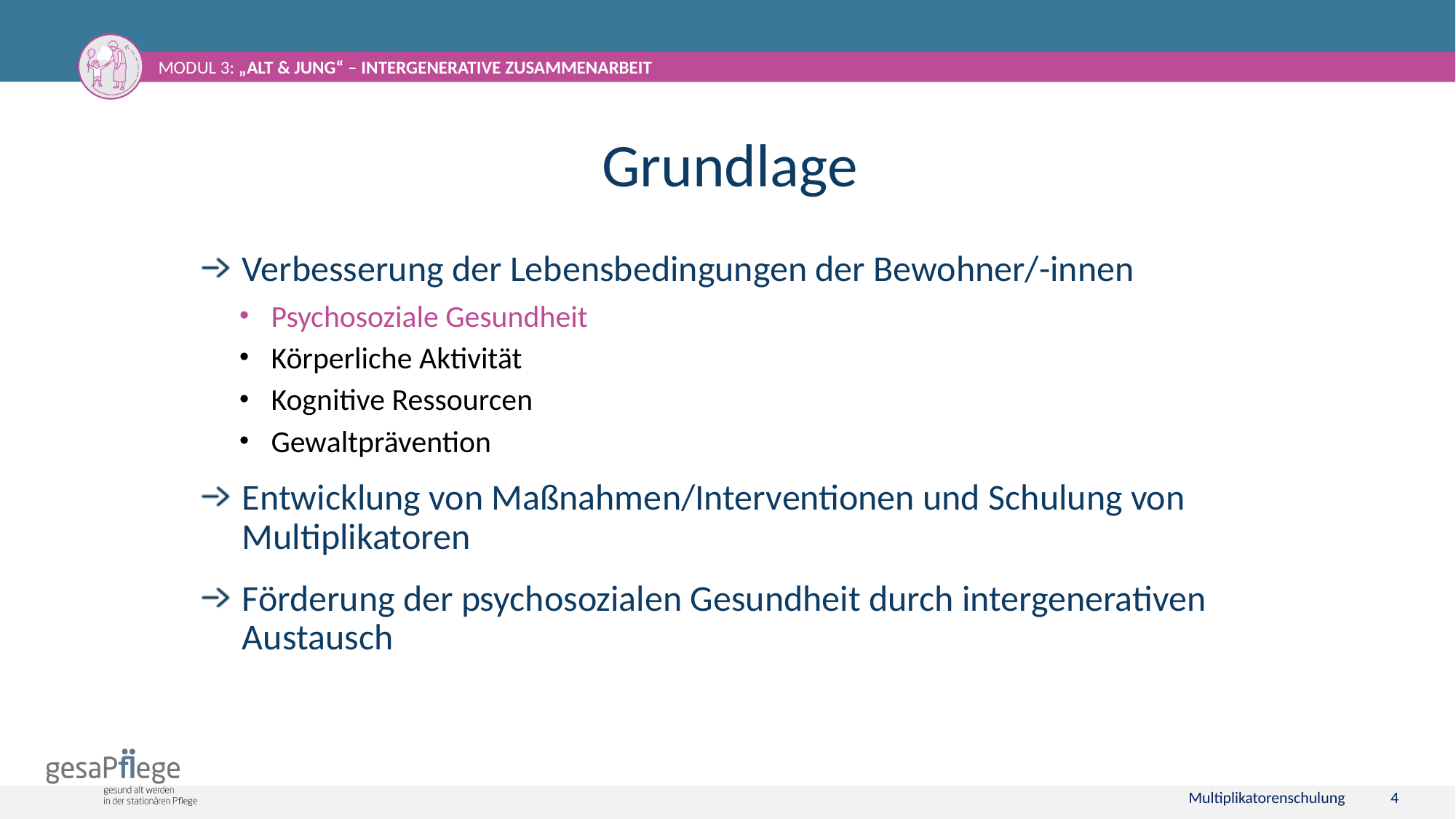

# Grundlage
Verbesserung der Lebensbedingungen der Bewohner/-innen
Psychosoziale Gesundheit
Körperliche Aktivität
Kognitive Ressourcen
Gewaltprävention
Entwicklung von Maßnahmen/Interventionen und Schulung von Multiplikatoren
Förderung der psychosozialen Gesundheit durch intergenerativen Austausch
Multiplikatorenschulung
4